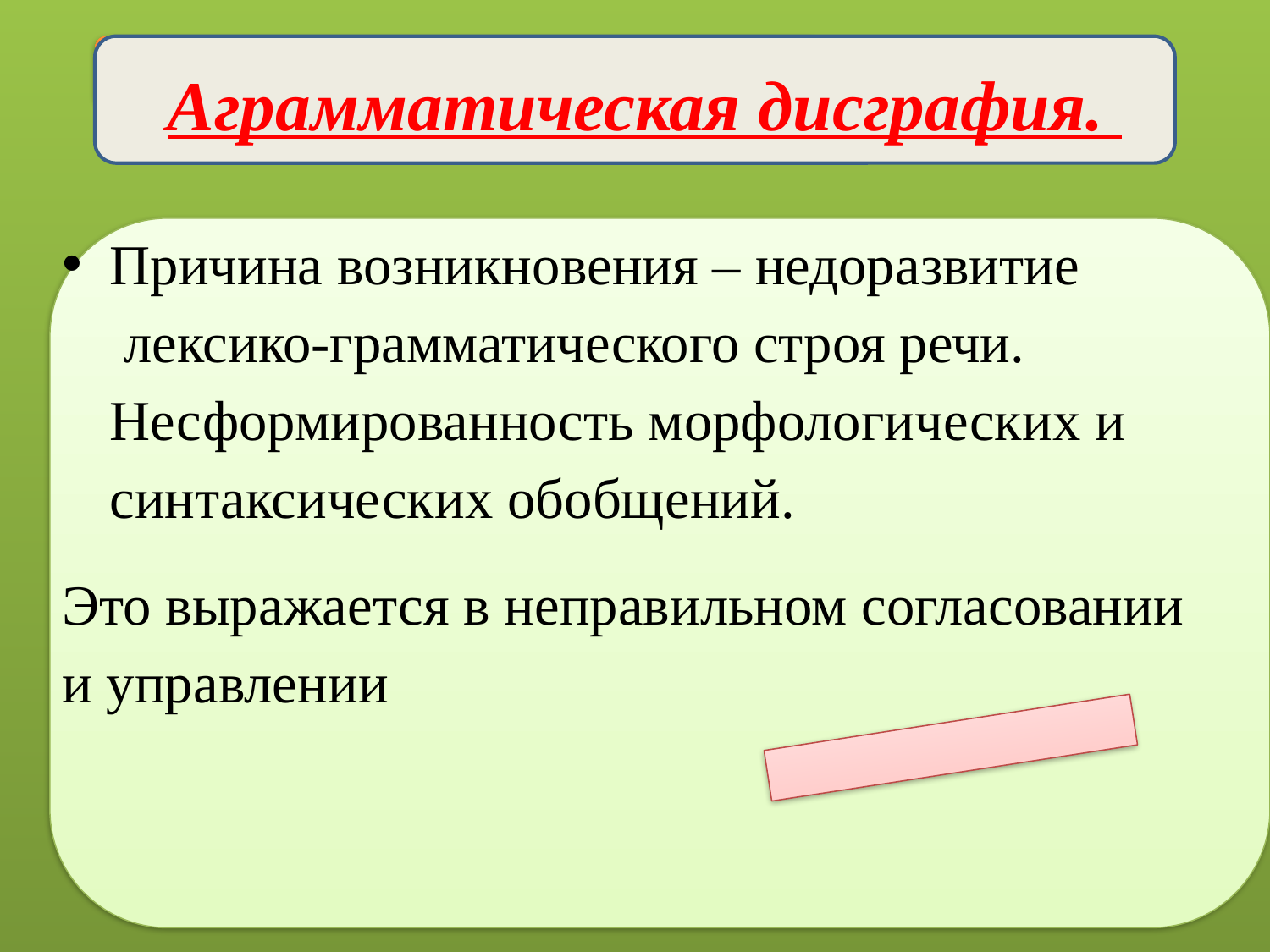

Аграмматическая дисграфия.
Причина возникновения – недоразвитие  лексико-грамматического строя речи. Несформированность морфологических и синтаксических обобщений.
Это выражается в неправильном согласовании и управлении